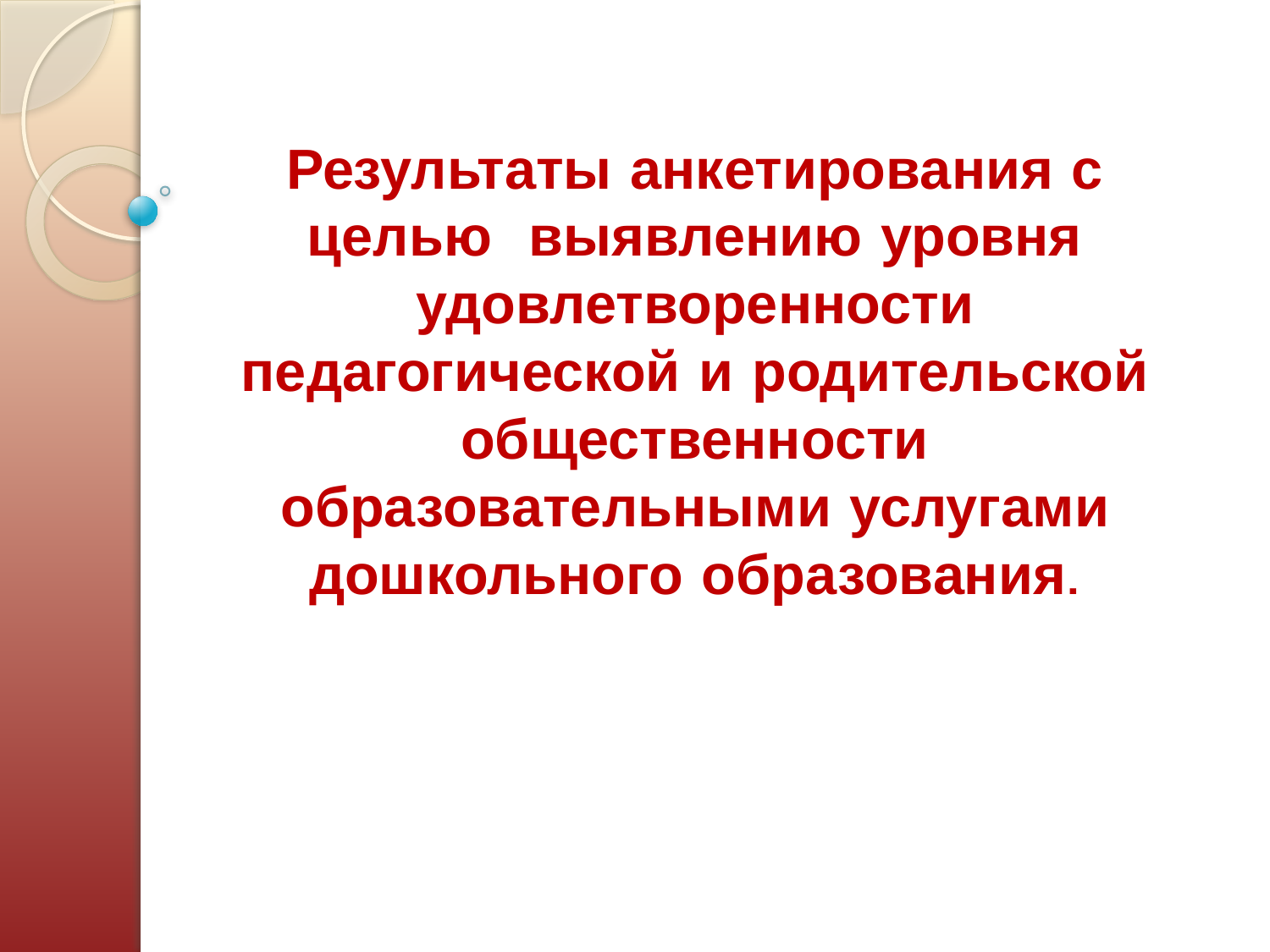

Результаты анкетирования с целью  выявлению уровня удовлетворенности педагогической и родительской общественности образовательными услугами дошкольного образования.